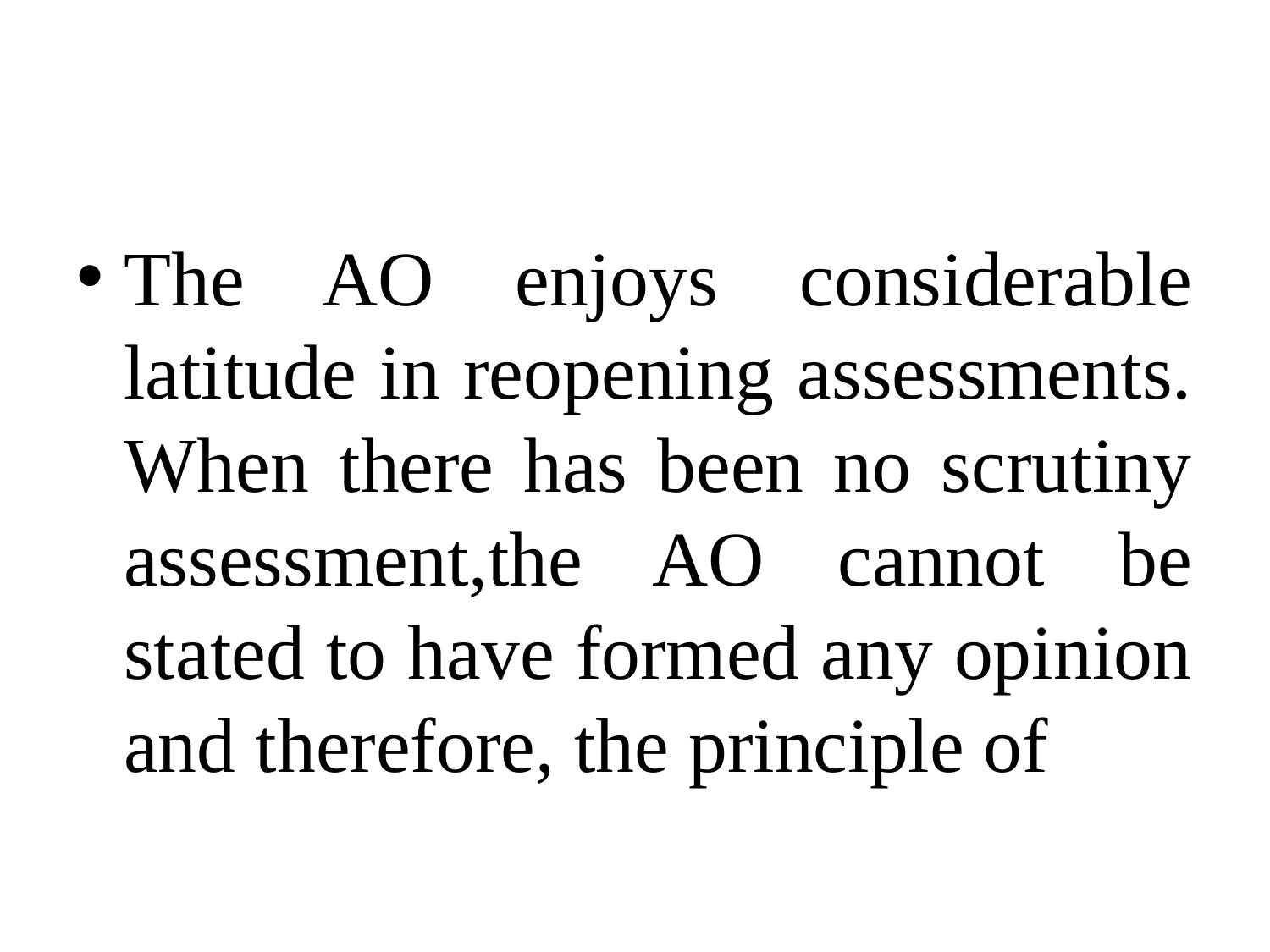

#
The AO enjoys considerable latitude in reopening assessments. When there has been no scrutiny assessment,the AO cannot be stated to have formed any opinion and therefore, the principle of